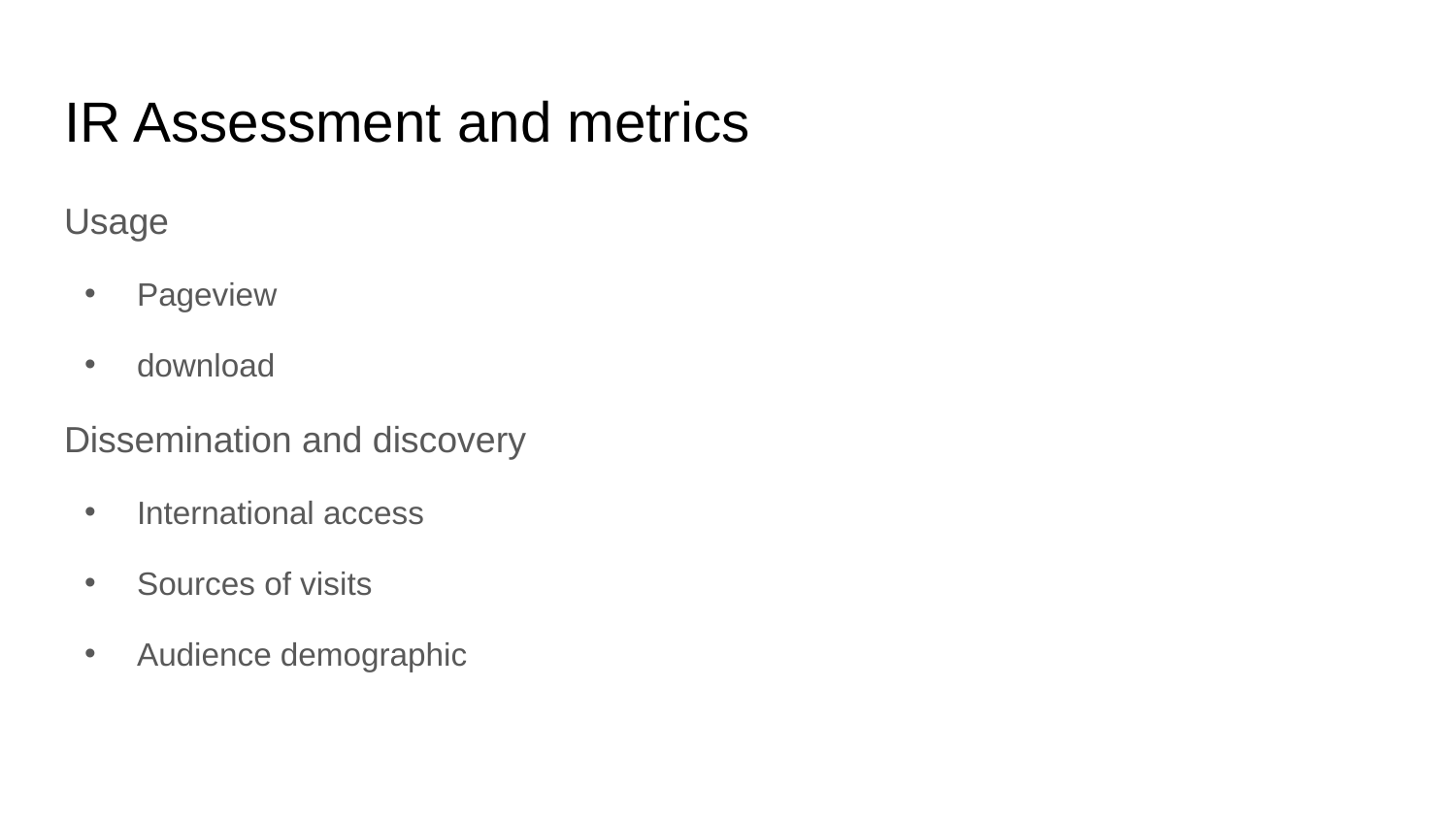

# IR Assessment and metrics
Usage
Pageview
download
Dissemination and discovery
International access
Sources of visits
Audience demographic